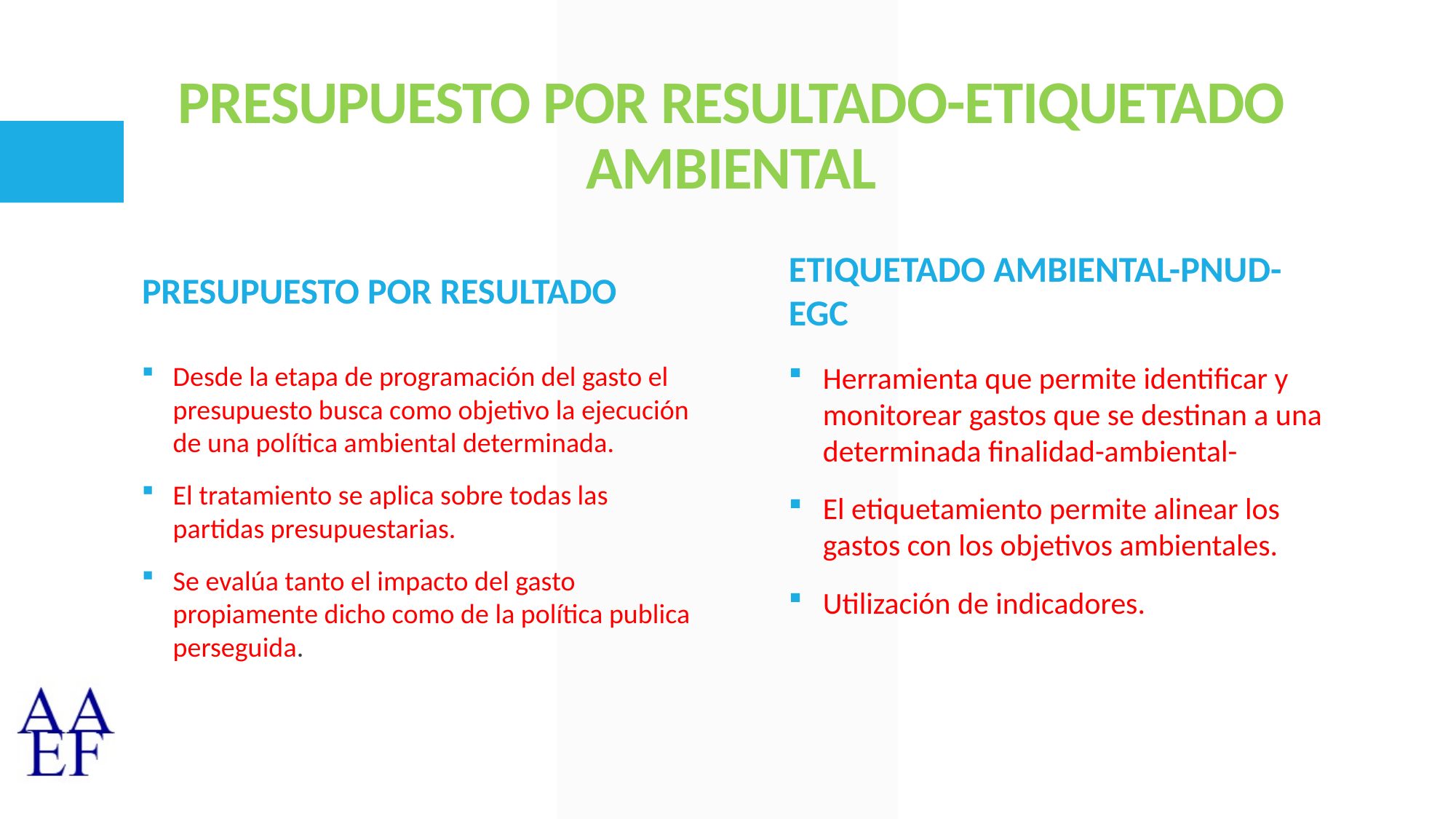

# PRESUPUESTO POR RESULTADO-ETIQUETADO AMBIENTAL
Presupuesto por resultado
ETIQUETADO AMBIENTAL-PNUD-EGC
Herramienta que permite identificar y monitorear gastos que se destinan a una determinada finalidad-ambiental-
El etiquetamiento permite alinear los gastos con los objetivos ambientales.
Utilización de indicadores.

Desde la etapa de programación del gasto el presupuesto busca como objetivo la ejecución de una política ambiental determinada.
El tratamiento se aplica sobre todas las partidas presupuestarias.
Se evalúa tanto el impacto del gasto propiamente dicho como de la política publica perseguida.